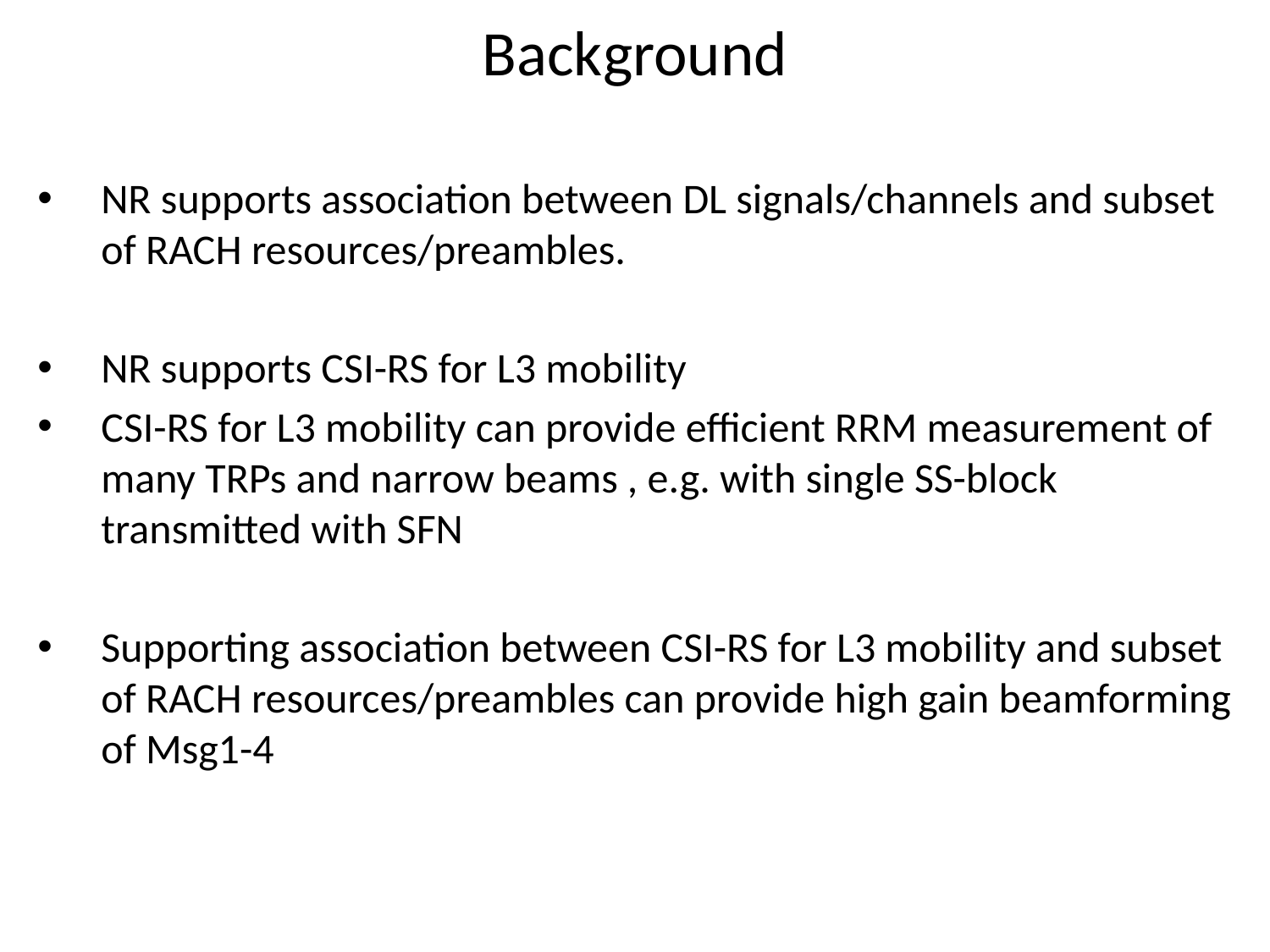

# Background

NR supports association between DL signals/channels and subset of RACH resources/preambles.

NR supports CSI-RS for L3 mobility
CSI-RS for L3 mobility can provide efficient RRM measurement of many TRPs and narrow beams , e.g. with single SS-block transmitted with SFN

Supporting association between CSI-RS for L3 mobility and subset of RACH resources/preambles can provide high gain beamforming of Msg1-4